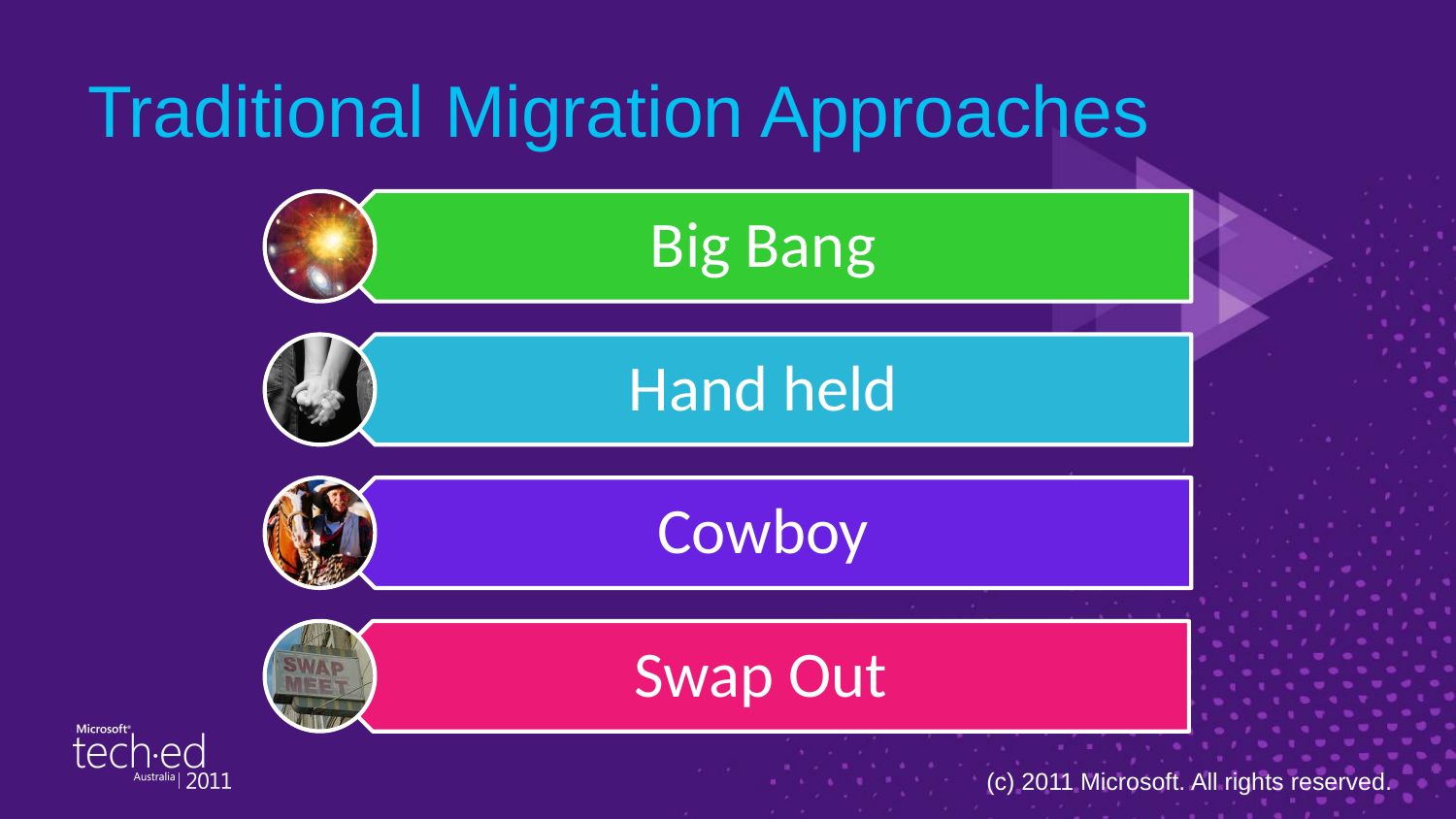

# Traditional Migration Approaches
Big Bang
Hand held
Cowboy
Swap Out
(c) 2011 Microsoft. All rights reserved.